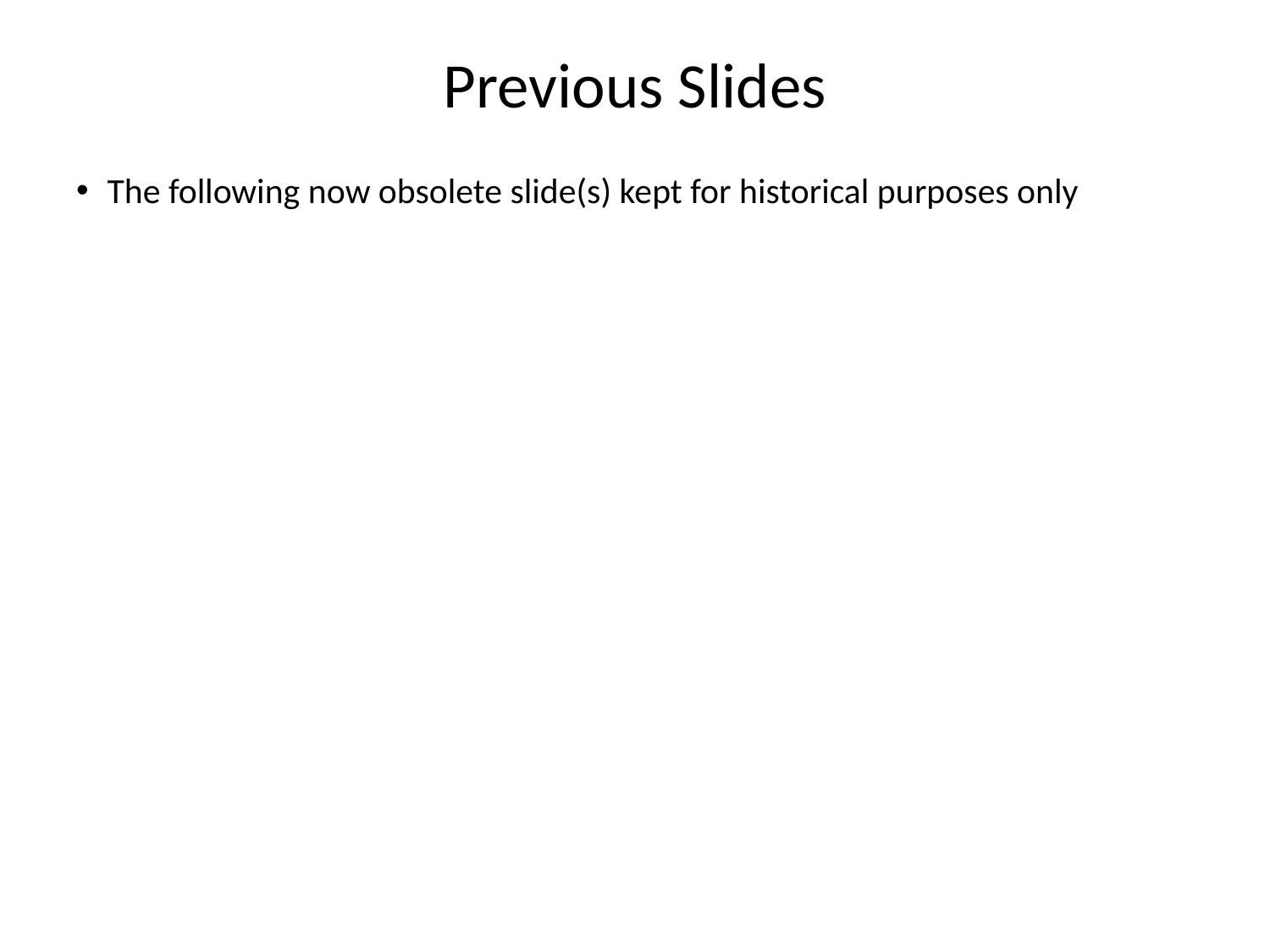

# Previous Slides
The following now obsolete slide(s) kept for historical purposes only